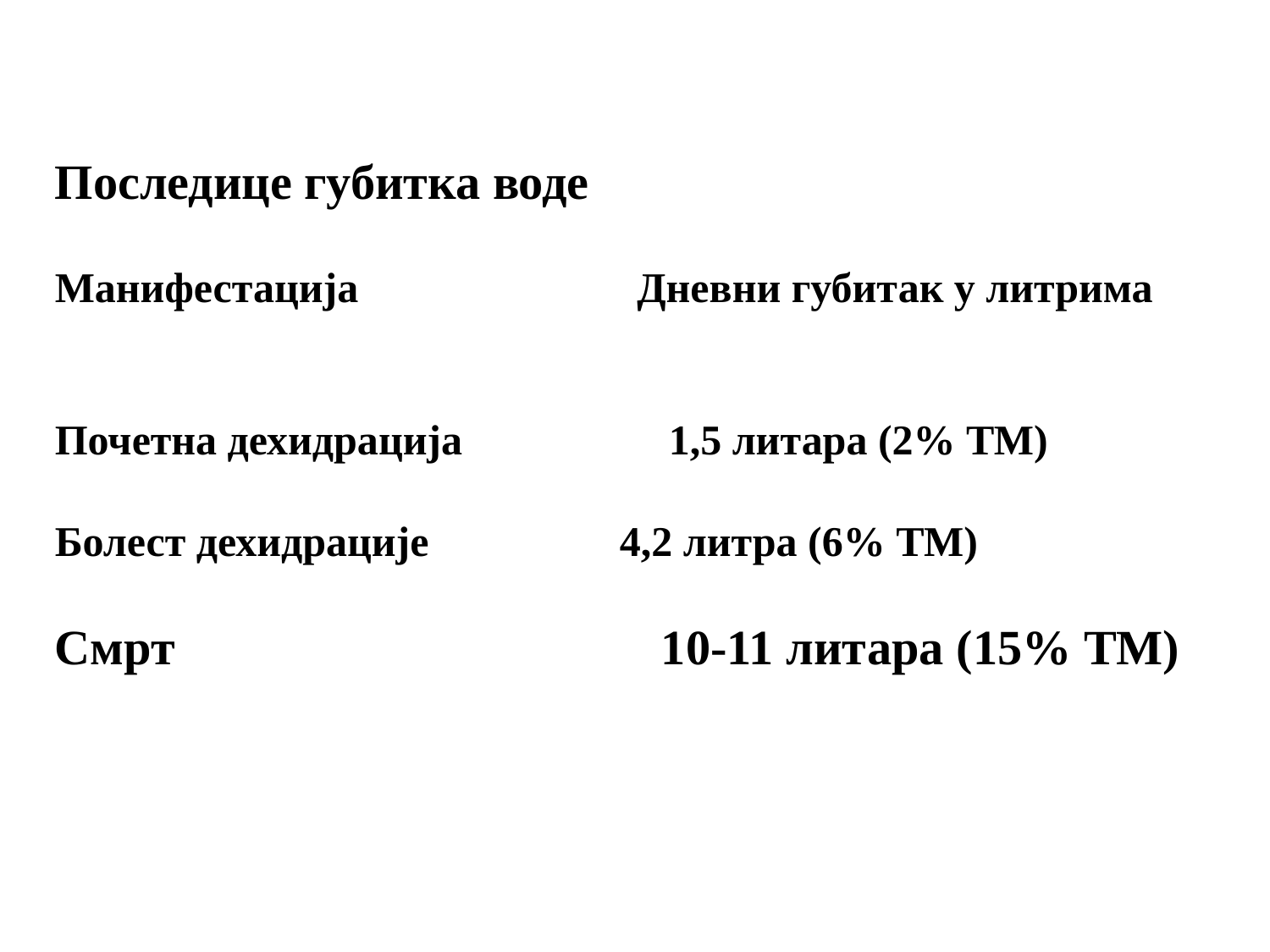

Последице губитка воде

Манифестација		       Дневни губитак у литрима

Почетна дехидрација 	          1,5 литара (2% ТМ)

Болест дехидрације                  4,2 литра (6% ТМ)

Смрт				        10-11 литара (15% ТМ)